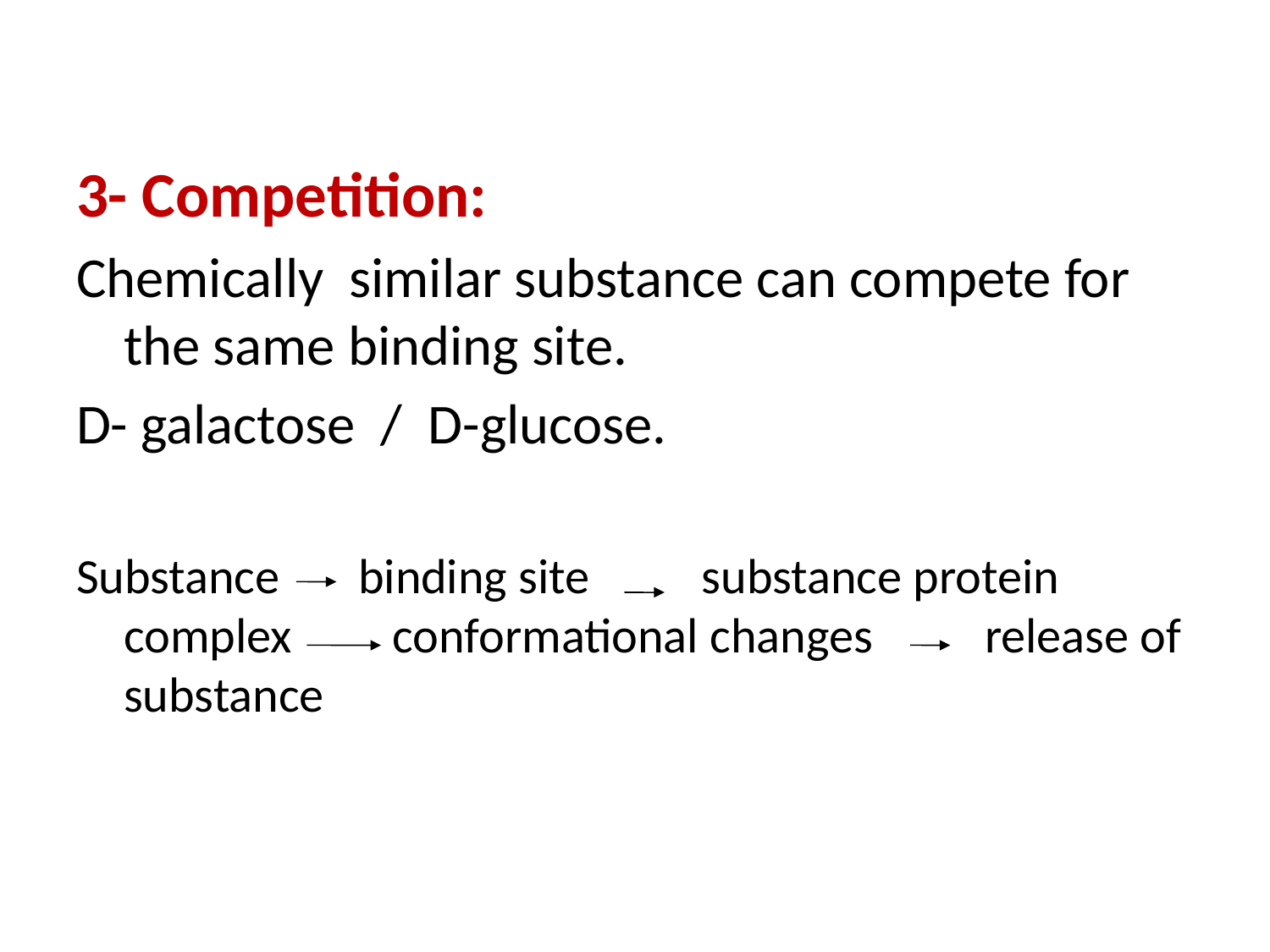

3- Competition:
Chemically  similar substance can compete for the same binding site.
D- galactose  /  D-glucose.

Substance       binding site          substance protein complex         conformational changes          release of substance